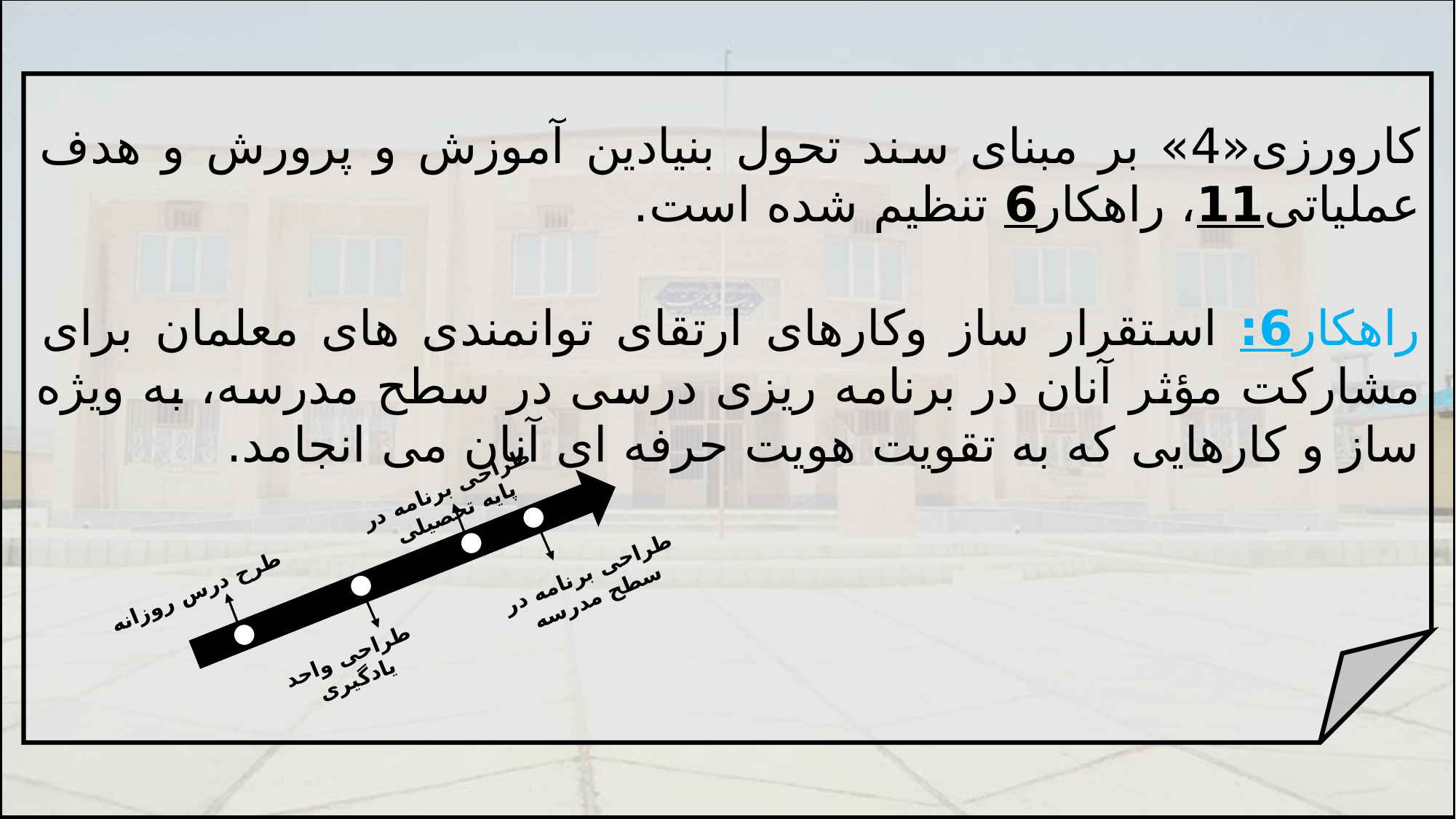

کارورزی«4» بر مبنای سند تحول بنیادین آموزش و پرورش و هدف عملیاتی11، راهکار6 تنظیم شده است.

راهکار6: استقرار ساز وکارهای ارتقای توانمندی های معلمان برای مشارکت مؤثر آنان در برنامه ریزی درسی در سطح مدرسه، به ویژه ساز و کارهایی که به تقویت هویت حرفه ای آنان می انجامد.

طراحی برنامه در پایه تحصیلی

طراحی برنامه در سطح مدرسه
طرح درس روزانه

طراحی واحد یادگیری